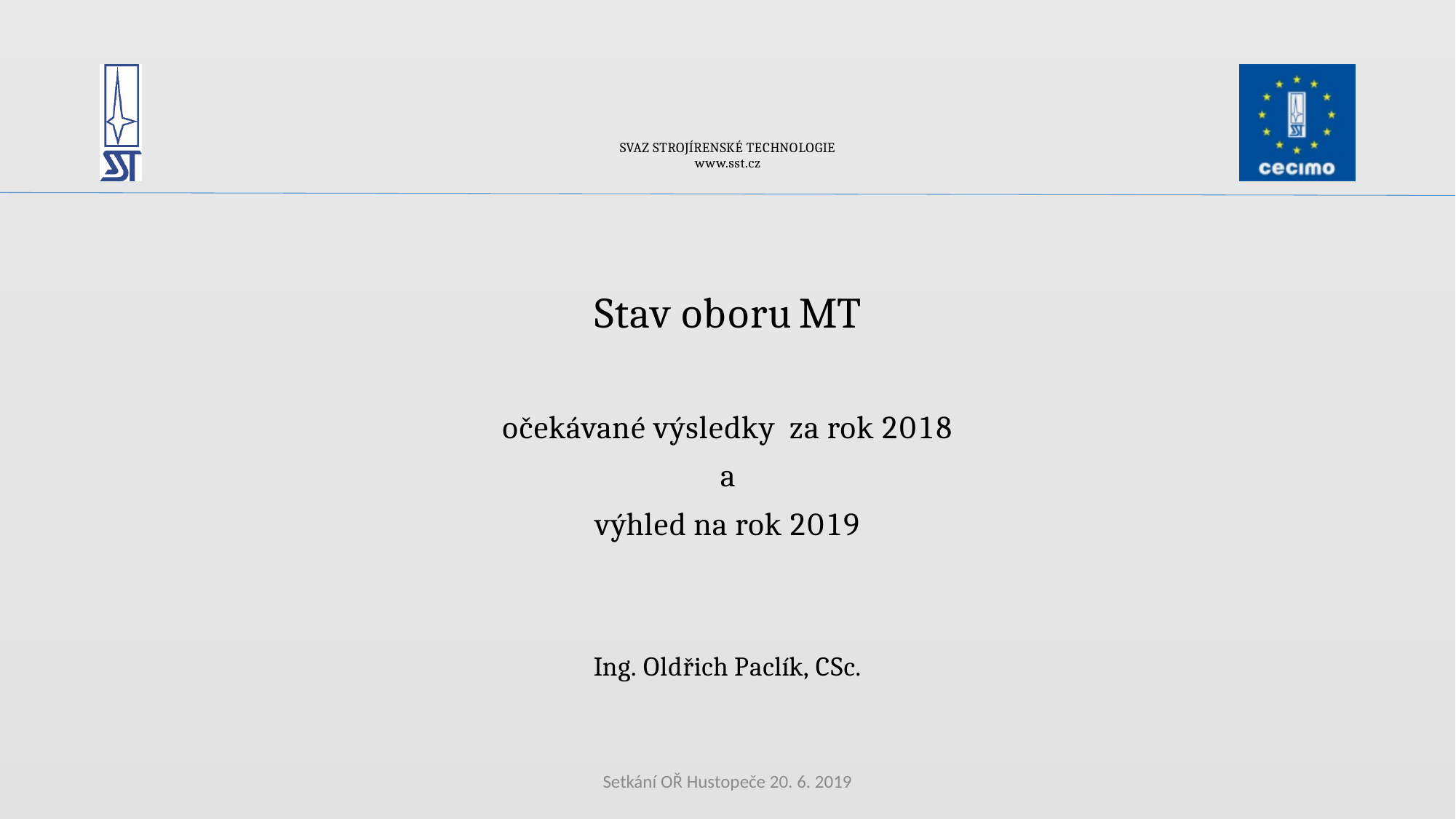

# SVAZ STROJÍRENSKÉ TECHNOLOGIE www.sst.cz

Stav oboru MT

očekávané výsledky  za rok 2018
a
výhled na rok 2019

Ing. Oldřich Paclík, CSc.

Setkání OŘ Hustopeče 20. 6. 2019